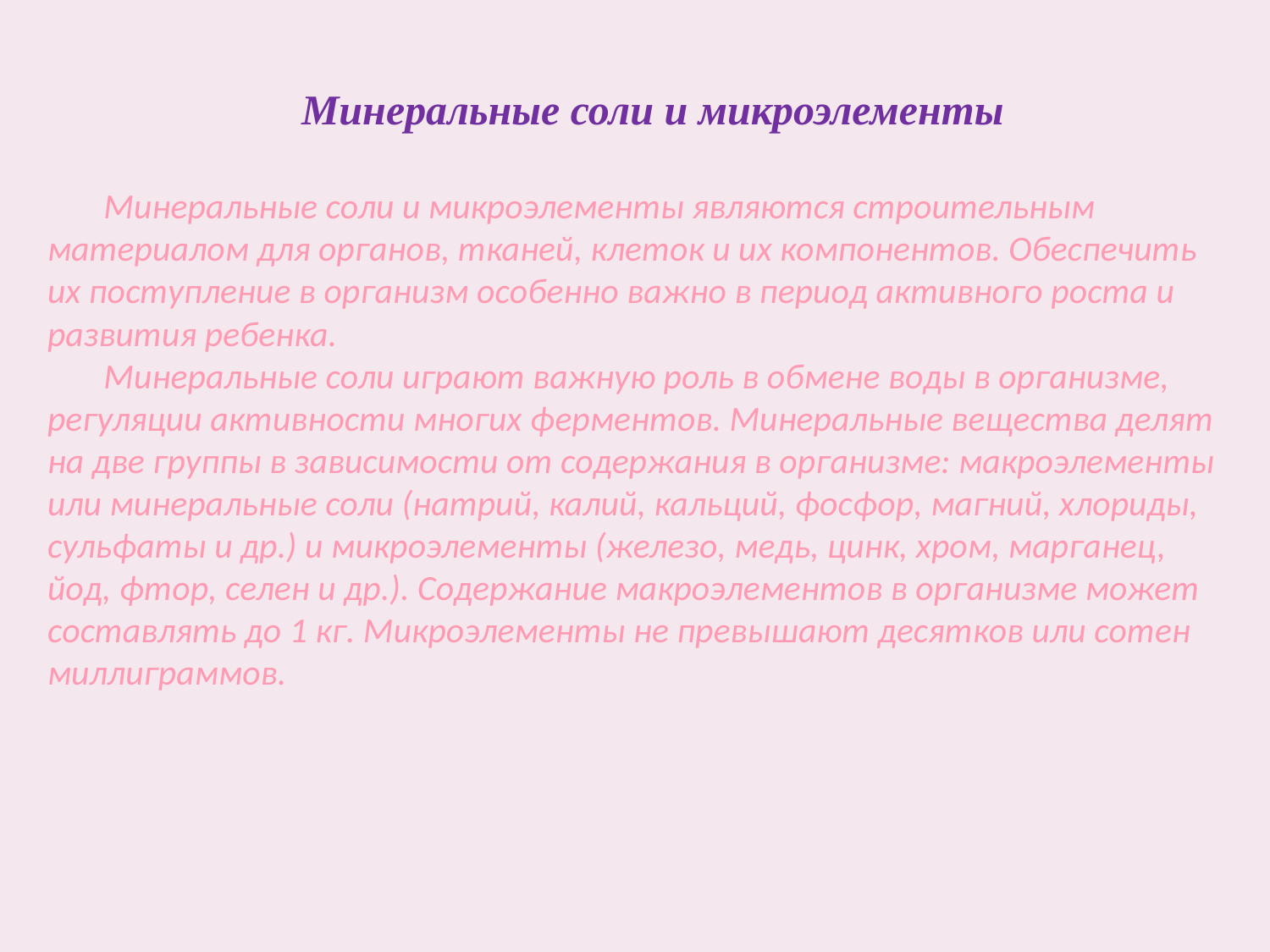

Минеральные соли и микроэлементы

       Минеральные соли и микроэлементы являются строительным материалом для органов, тканей, клеток и их компонентов. Обеспечить их поступление в организм особенно важно в период активного роста и развития ребенка.
       Минеральные соли играют важную роль в обмене воды в организме, регуляции активности многих ферментов. Минеральные вещества делят на две группы в зависимости от содержания в организме: макроэлементы или минеральные соли (натрий, калий, кальций, фосфор, магний, хлориды, сульфаты и др.) и микроэлементы (железо, медь, цинк, хром, марганец, йод, фтор, селен и др.). Содержание макроэлементов в организме может составлять до 1 кг. Микроэлементы не превышают десятков или сотен миллиграммов.